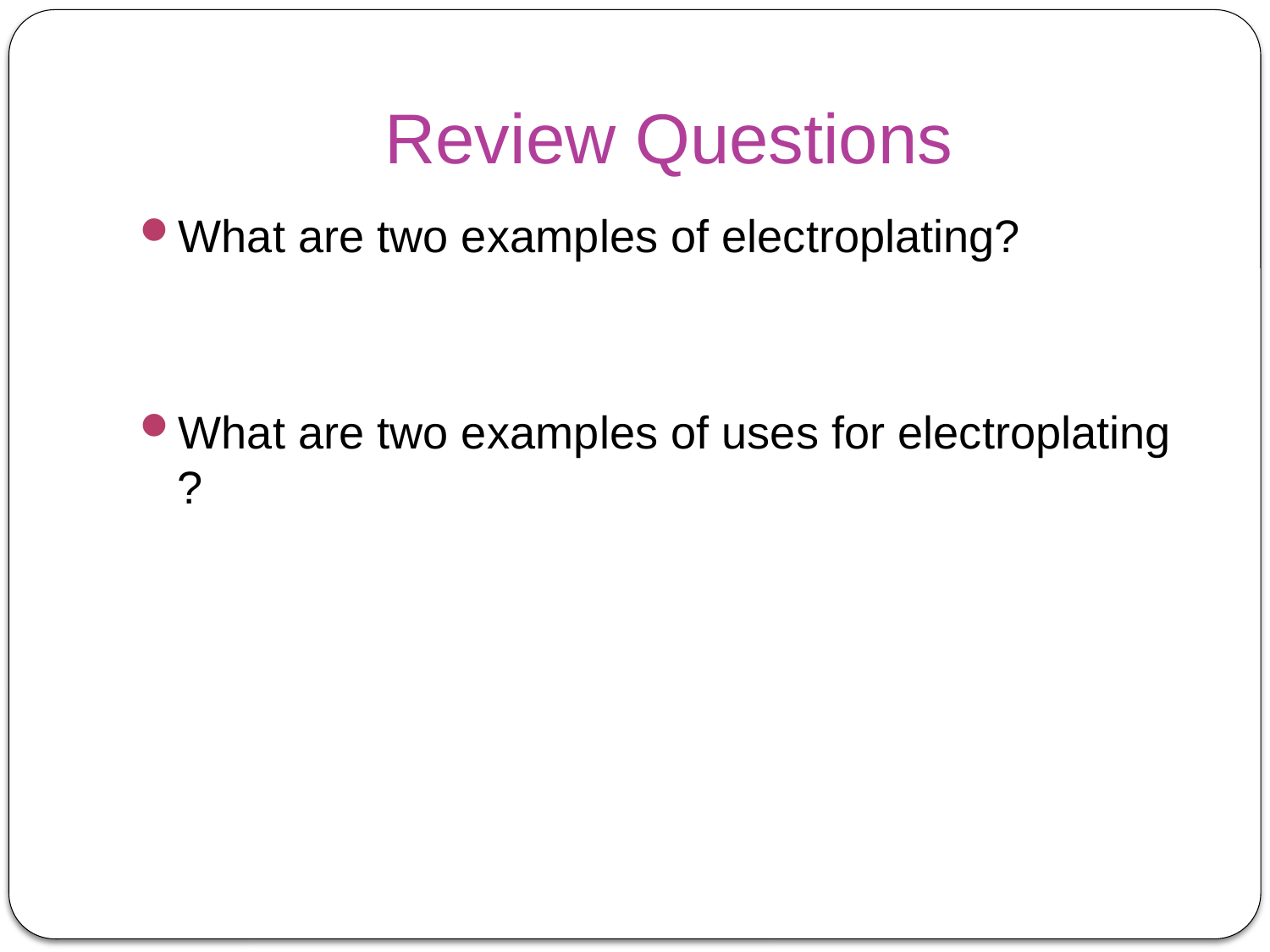

# Review Questions
What are two examples of electroplating?

What are two examples of uses for electroplating  ?